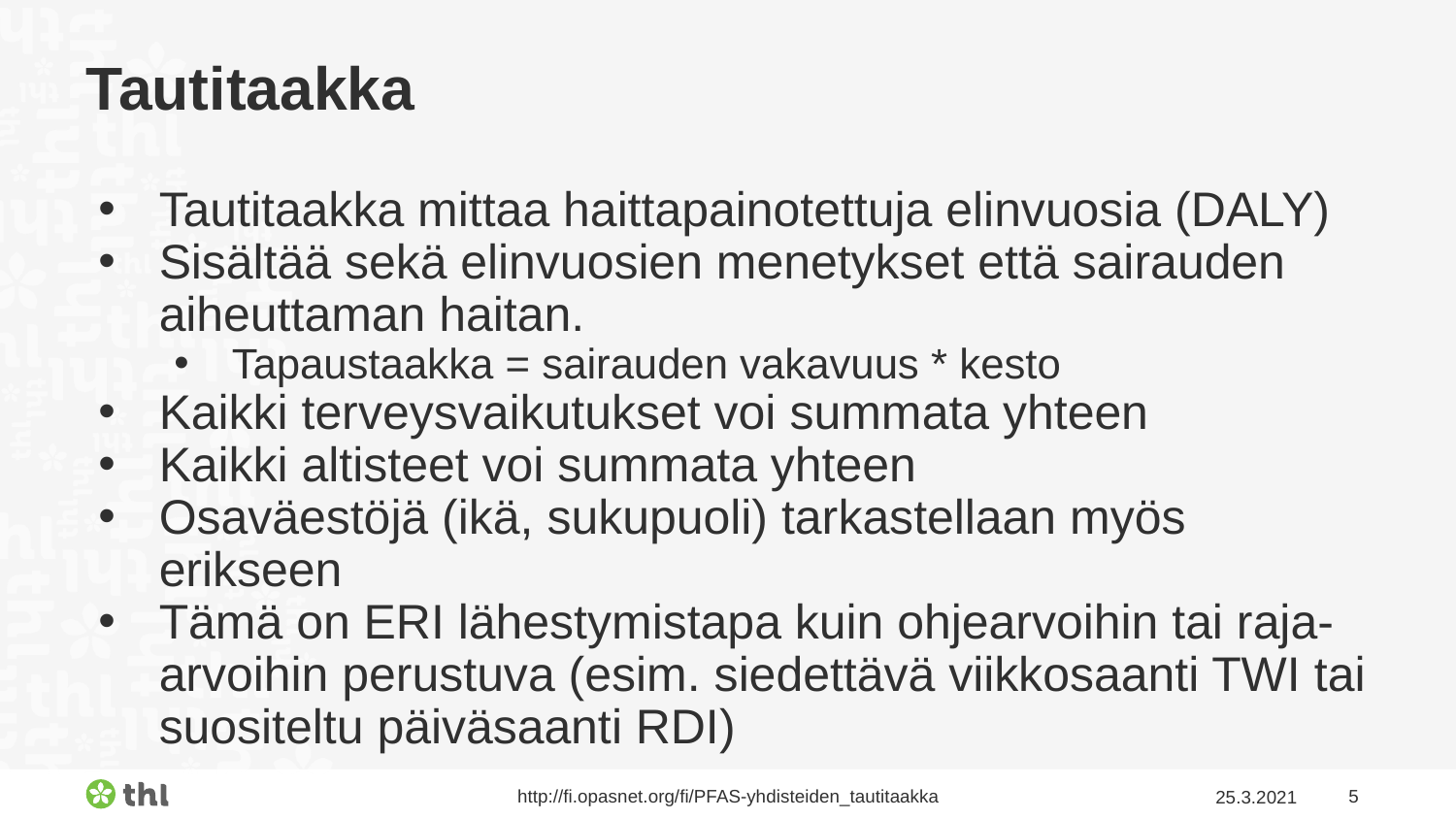

# Tautitaakka
Tautitaakka mittaa haittapainotettuja elinvuosia (DALY)
Sisältää sekä elinvuosien menetykset että sairauden aiheuttaman haitan.
Tapaustaakka = sairauden vakavuus * kesto
Kaikki terveysvaikutukset voi summata yhteen
Kaikki altisteet voi summata yhteen
Osaväestöjä (ikä, sukupuoli) tarkastellaan myös erikseen
Tämä on ERI lähestymistapa kuin ohjearvoihin tai raja-arvoihin perustuva (esim. siedettävä viikkosaanti TWI tai suositeltu päiväsaanti RDI)

http://fi.opasnet.org/fi/PFAS-yhdisteiden_tautitaakka
25.3.2021
5